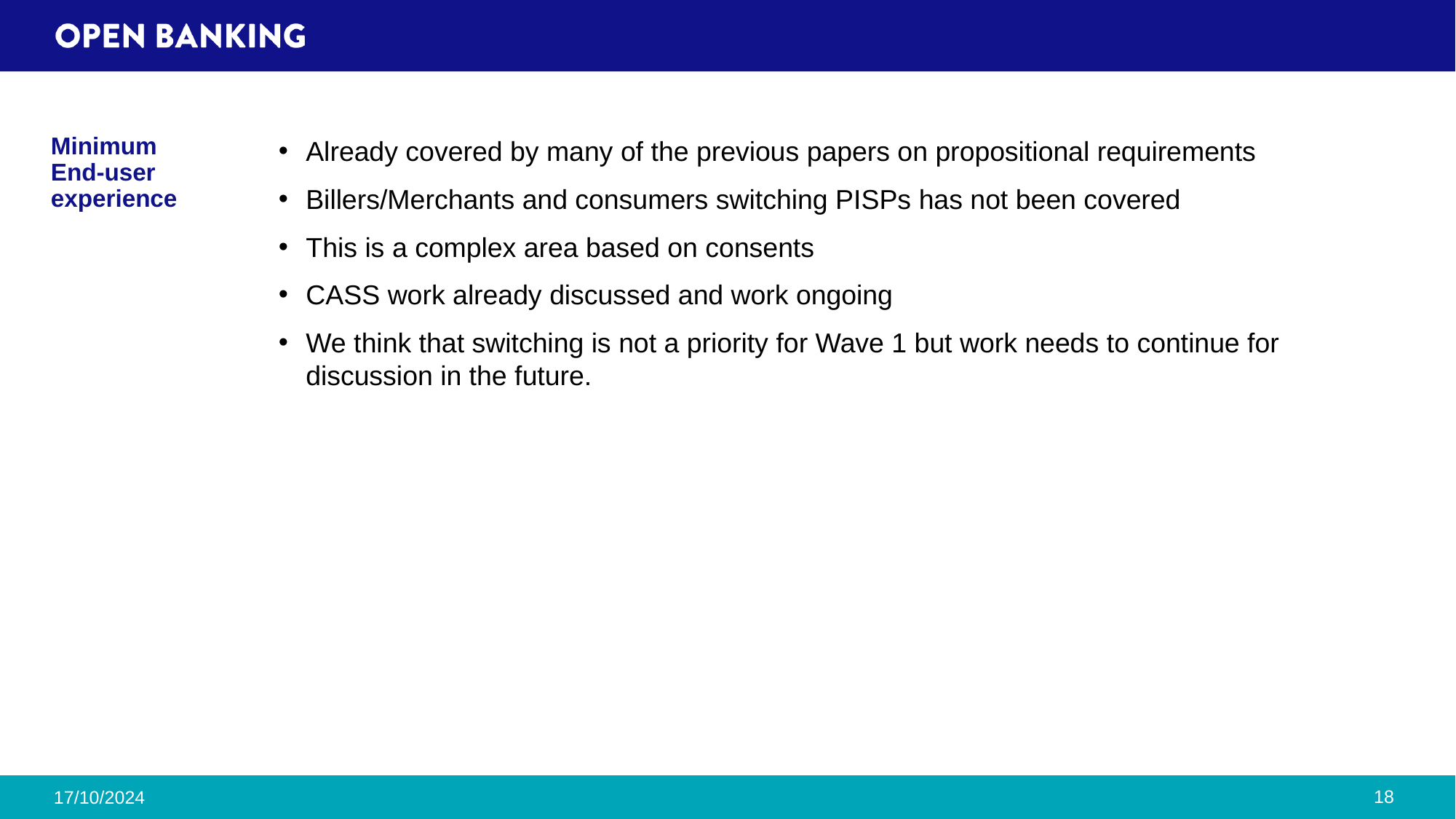

# Minimum End-user experience
Already covered by many of the previous papers on propositional requirements
Billers/Merchants and consumers switching PISPs has not been covered
This is a complex area based on consents
CASS work already discussed and work ongoing
We think that switching is not a priority for Wave 1 but work needs to continue for discussion in the future.

18
17/10/2024